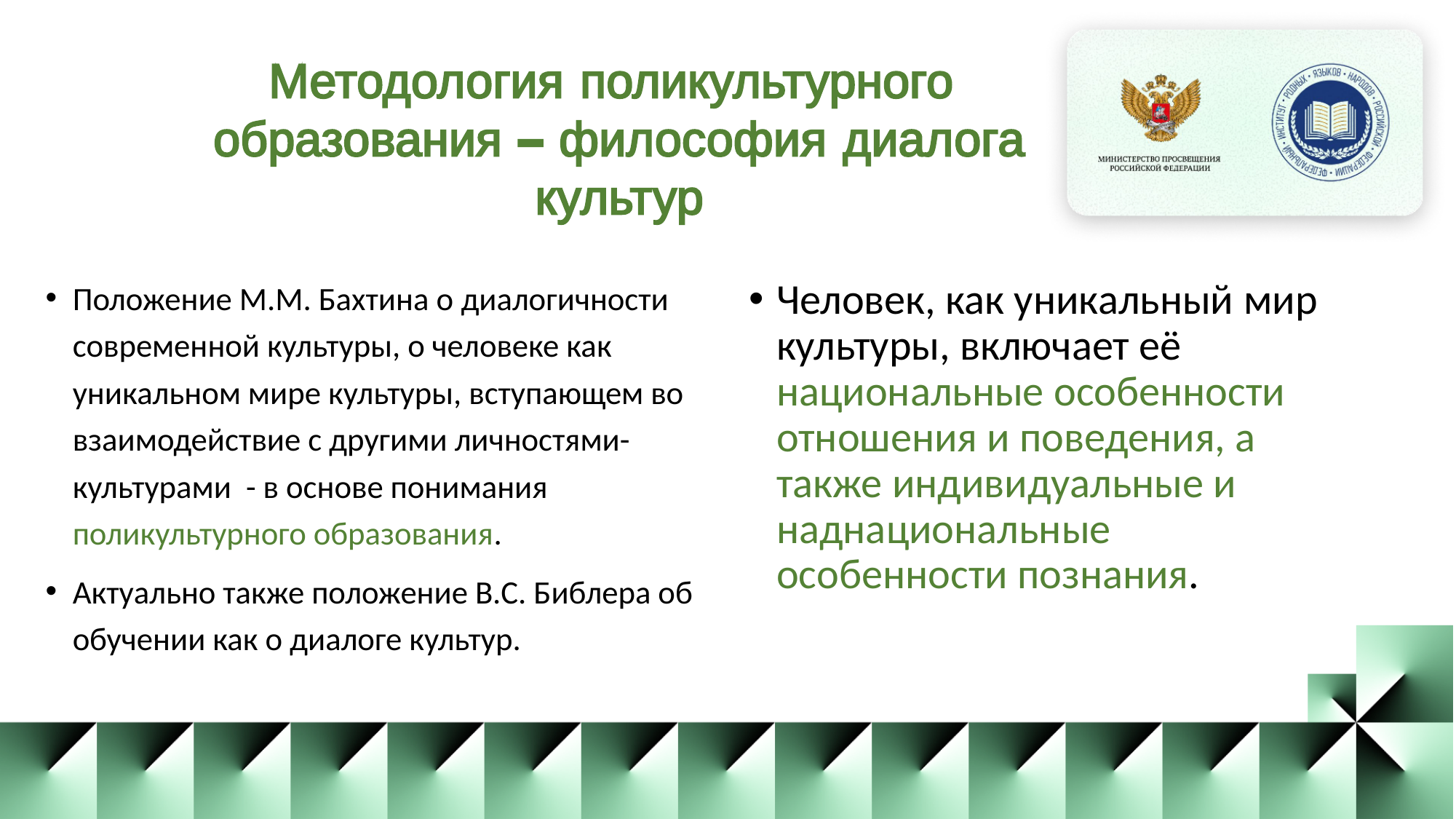

Методология поликультурного  образования – философия диалога культур
Положение М.М. Бахтина о диалогичности современной культуры, о человеке как уникальном мире культуры, вступающем во взаимодействие с другими личностями-культурами  - в основе понимания поликультурного образования.
Актуально также положение В.С. Библера об обучении как о диалоге культур.
Человек, как уникальный мир культуры, включает её национальные особенности отношения и поведения, а также индивидуальные и наднациональные особенности познания.